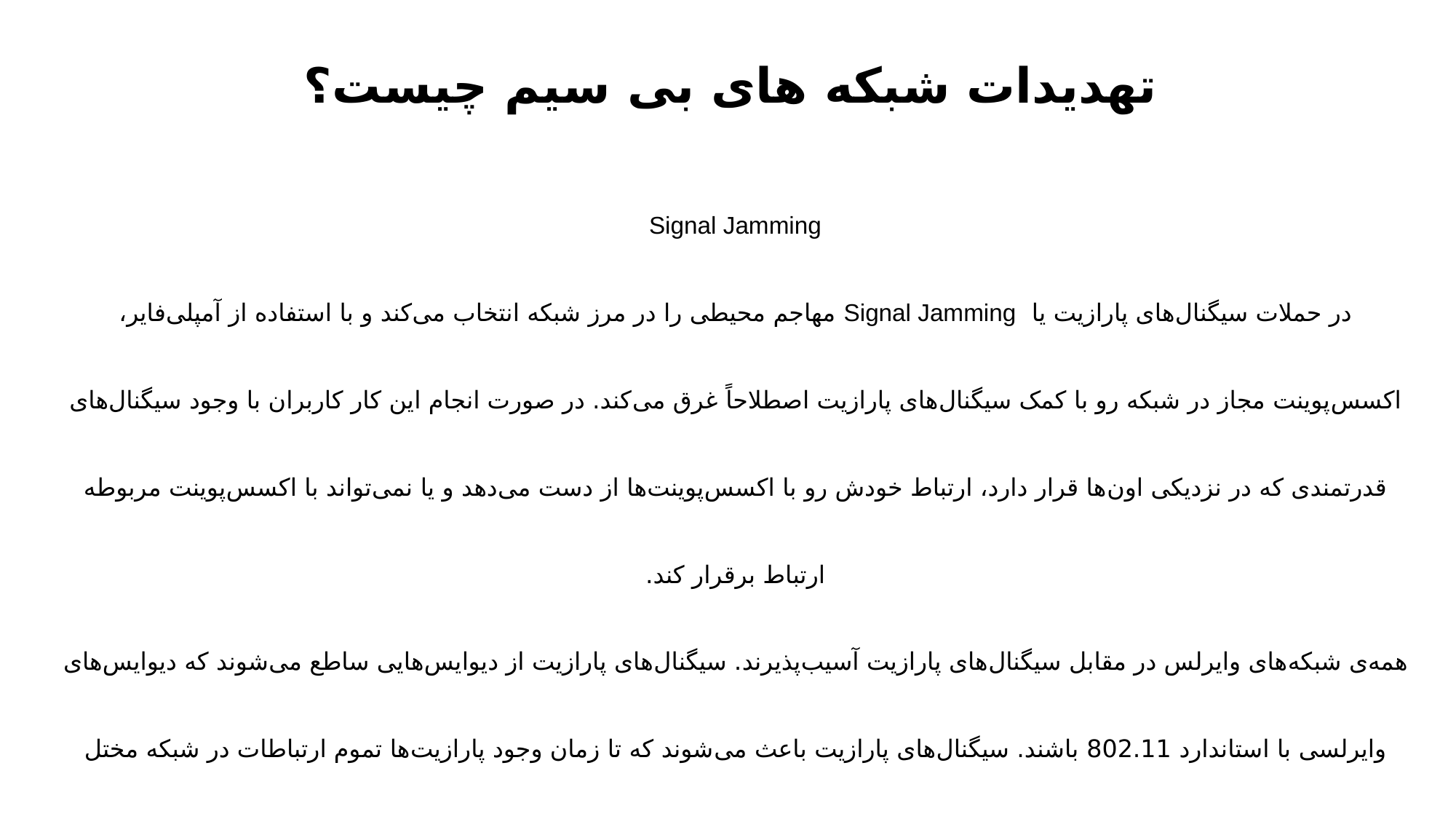

تهدیدات شبکه های بی سیم چیست؟
Signal Jamming
در حملات سیگنال‌های پارازیت یا  Signal Jamming مهاجم محیطی را در مرز شبکه انتخاب می‌کند و با استفاده از آمپلی‌فایر، اکسس‌پوینت مجاز در شبکه رو با کمک سیگنال‌های پارازیت اصطلاحاً غرق می‌کند. در صورت انجام این کار کاربران با وجود سیگنال‌های قدرتمندی که در نزدیکی اون‌ها قرار دارد، ارتباط خودش رو با اکسس‌پوینت‌ها از دست می‌دهد و یا نمی‌تواند با اکسس‌پوینت مربوطه ارتباط برقرار کند.
همه‌ی شبکه‌های وایرلس در مقابل سیگنال‌های پارازیت آسیب‌پذیرند. سیگنال‌های پارازیت از دیوایس‌هایی ساطع می‌شوند که دیوایس‌های وایرلسی با استاندارد 802.11 باشند. سیگنال‌های پارازیت باعث می‌شوند که تا زمان وجود پارازیت‌ها تموم ارتباطات در شبکه مختل شود.